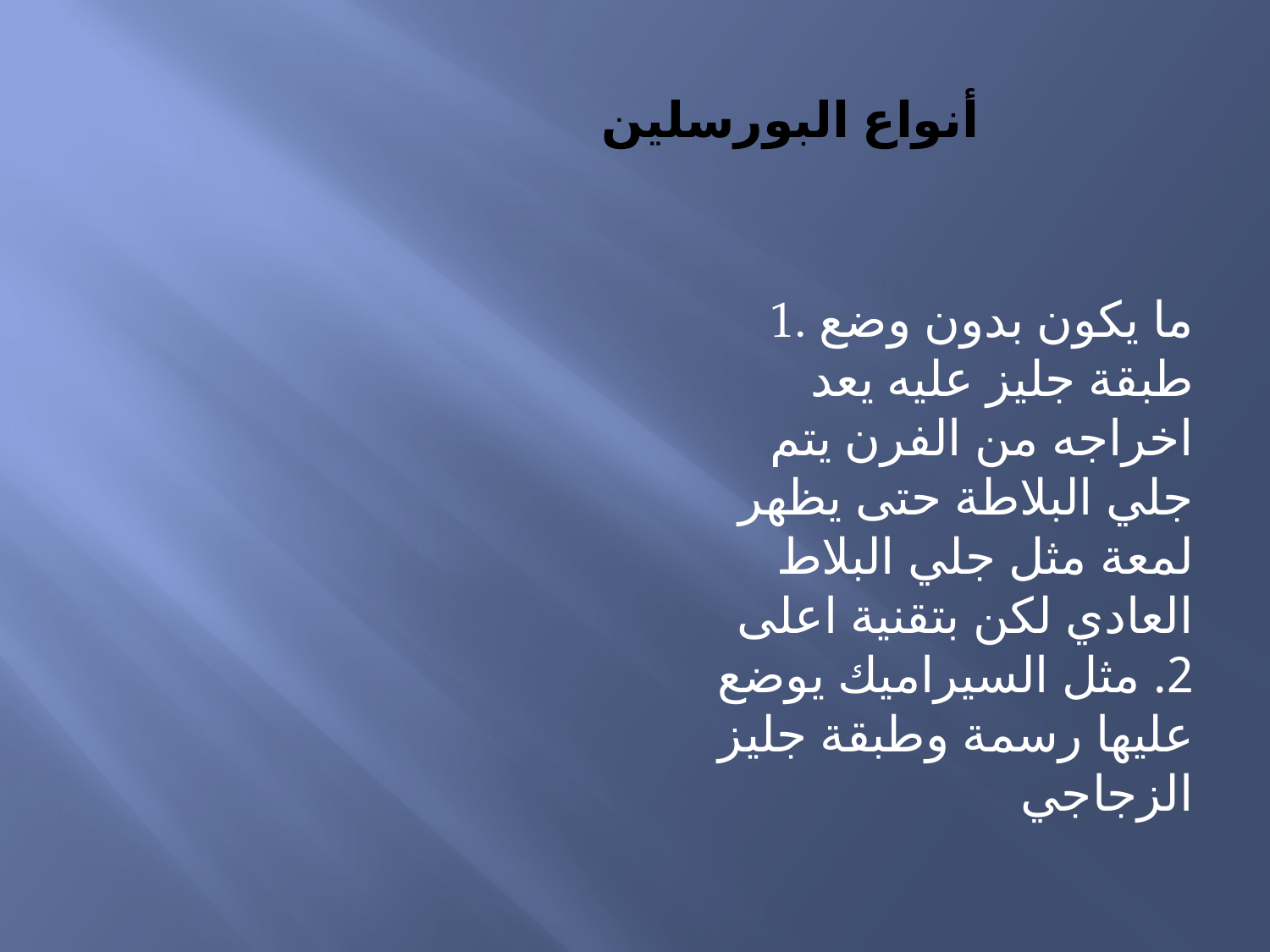

# أنواع البورسلين
1. ما يكون بدون وضع طبقة جليز عليه يعد اخراجه من الفرن يتم جلي البلاطة حتى يظهر لمعة مثل جلي البلاط العادي لكن بتقنية اعلى
2. مثل السيراميك يوضع عليها رسمة وطبقة جليز الزجاجي